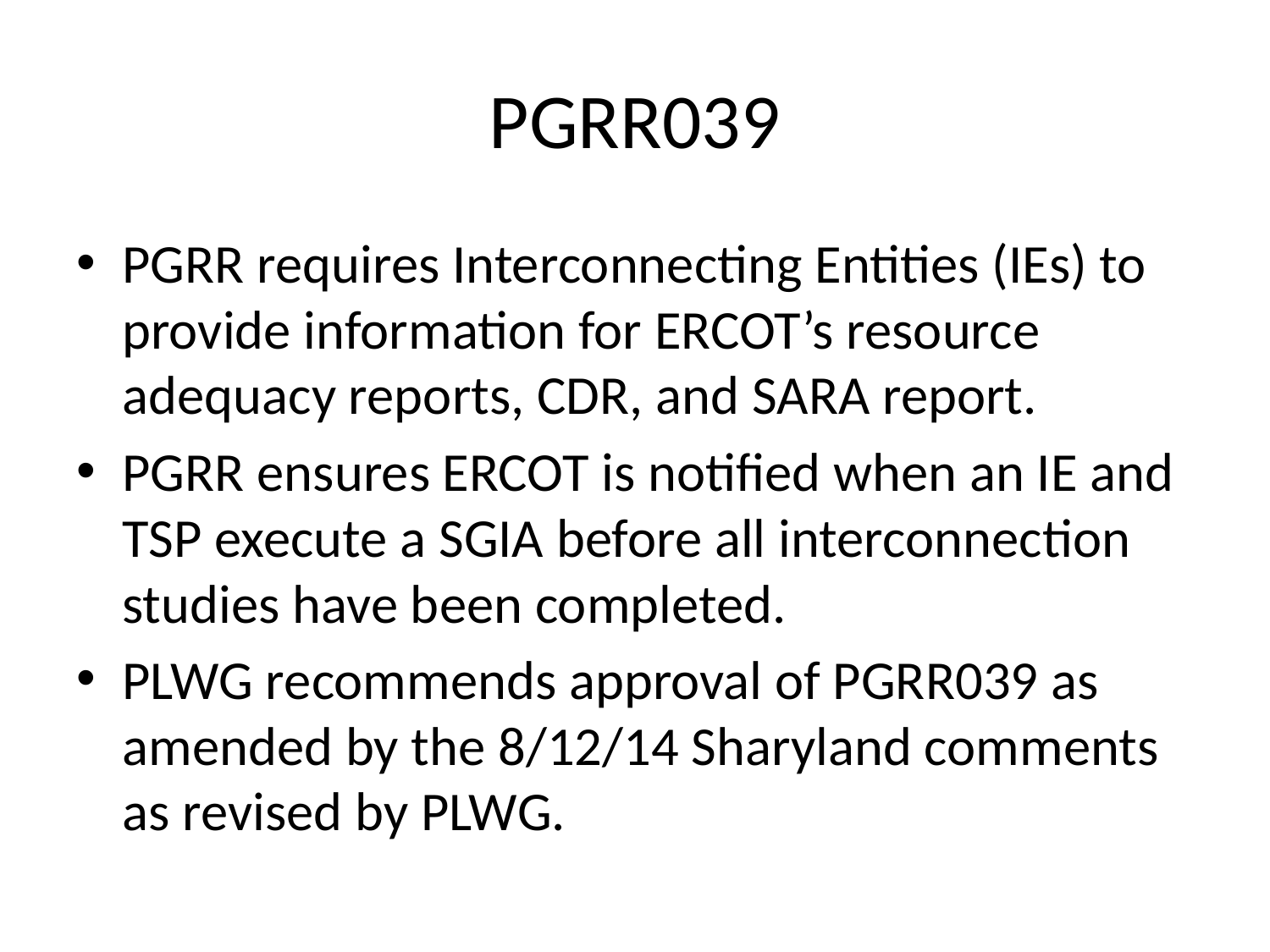

# PGRR039
PGRR requires Interconnecting Entities (IEs) to provide information for ERCOT’s resource adequacy reports, CDR, and SARA report.
PGRR ensures ERCOT is notified when an IE and TSP execute a SGIA before all interconnection studies have been completed.
PLWG recommends approval of PGRR039 as amended by the 8/12/14 Sharyland comments as revised by PLWG.